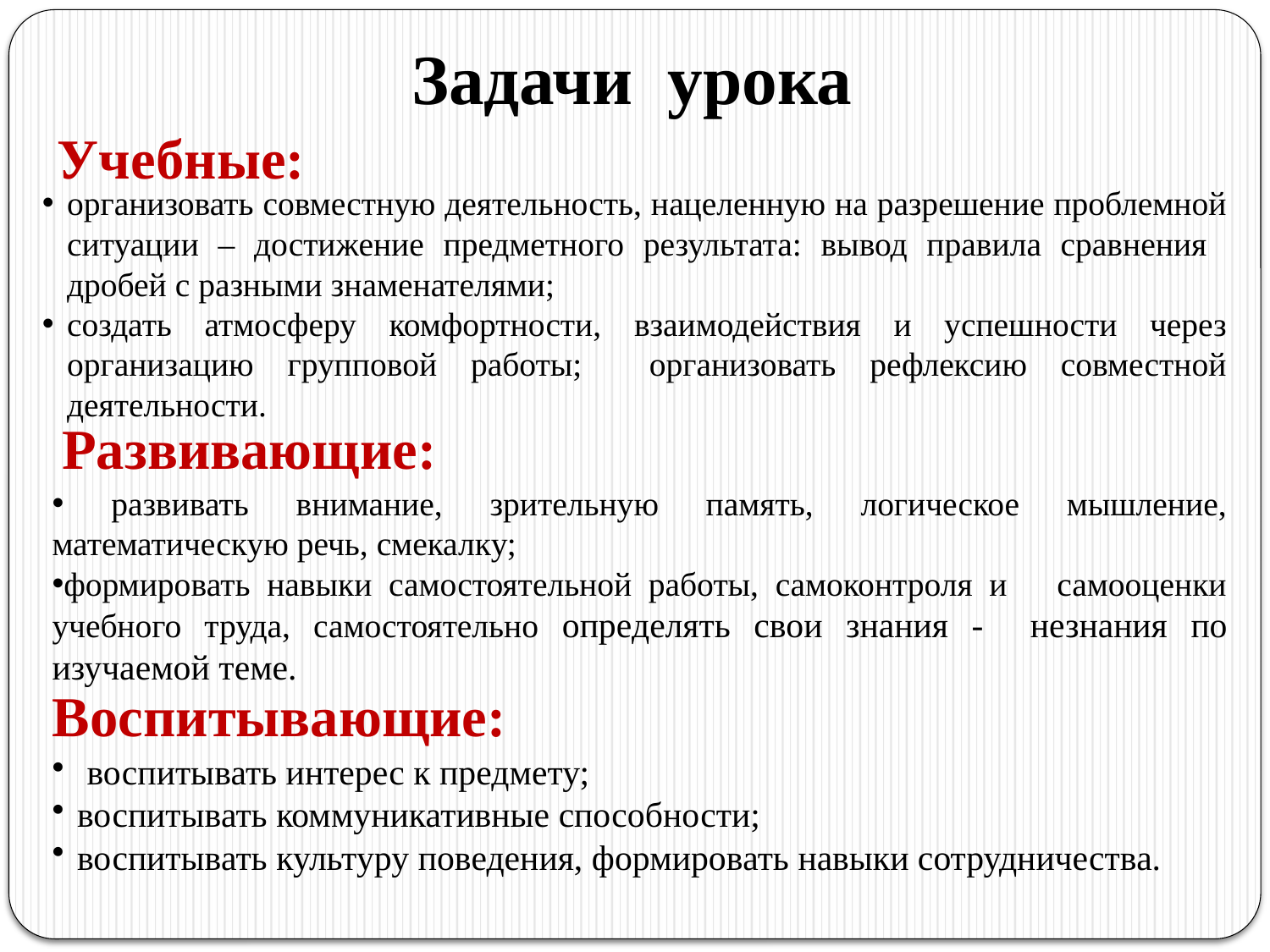

Задачи  урока
Учебные:
организовать совместную деятельность, нацеленную на разрешение проблемной ситуации – достижение предметного результата: вывод правила сравнения  дробей с разными знаменателями;
создать атмосферу комфортности, взаимодействия и успешности через организацию групповой работы;  организовать рефлексию совместной деятельности.
Развивающие:
 развивать внимание, зрительную память, логическое мышление, математическую речь, смекалку;
формировать навыки самостоятельной работы, самоконтроля и   самооценки учебного труда, самостоятельно определять свои знания -  незнания по изучаемой теме.
Воспитывающие:
 воспитывать интерес к предмету;
воспитывать коммуникативные способности;
воспитывать культуру поведения, формировать навыки сотрудничества.